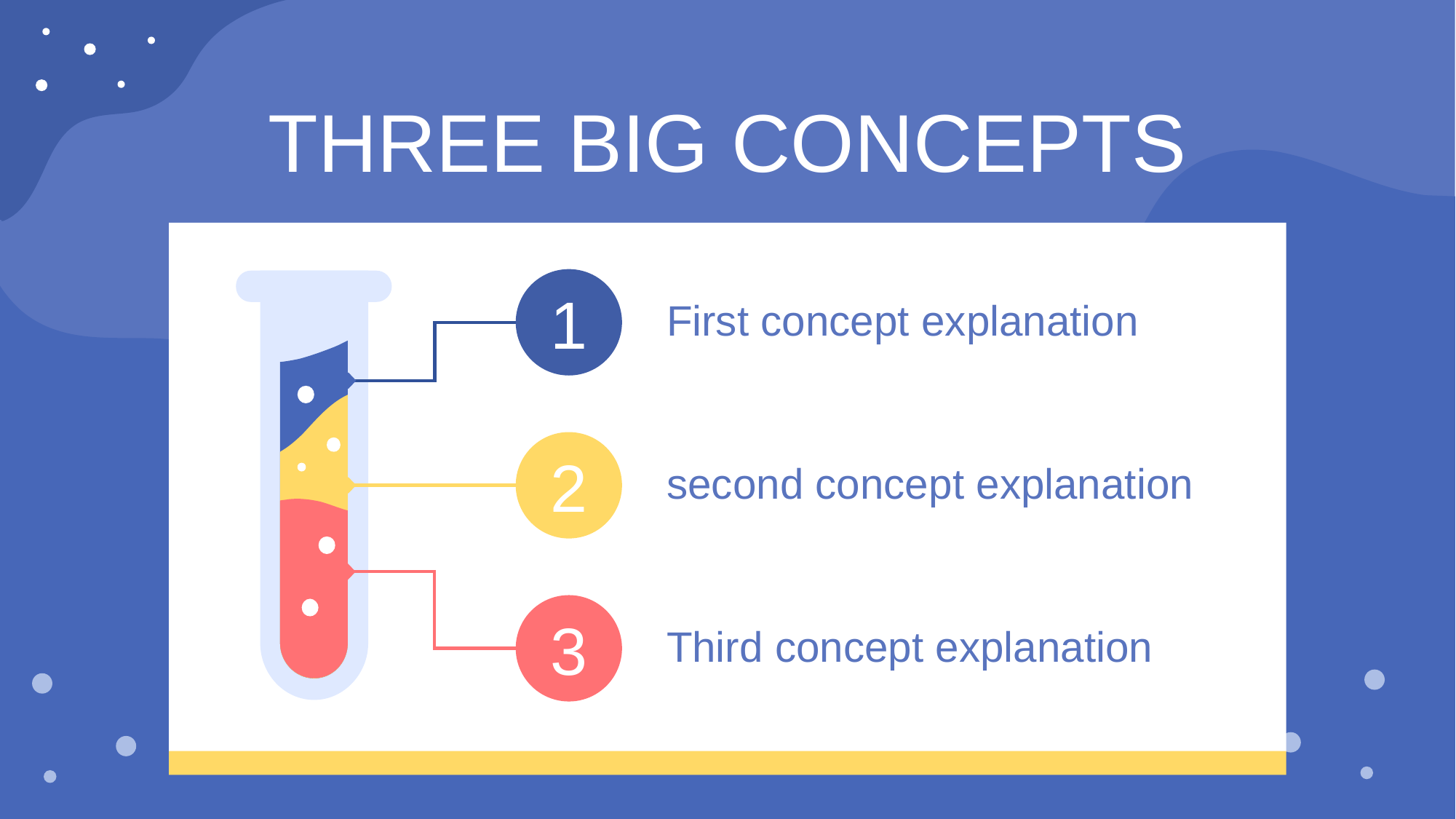

# Three big concepts

1
First concept explanation

2
second concept explanation

3
Third concept explanation